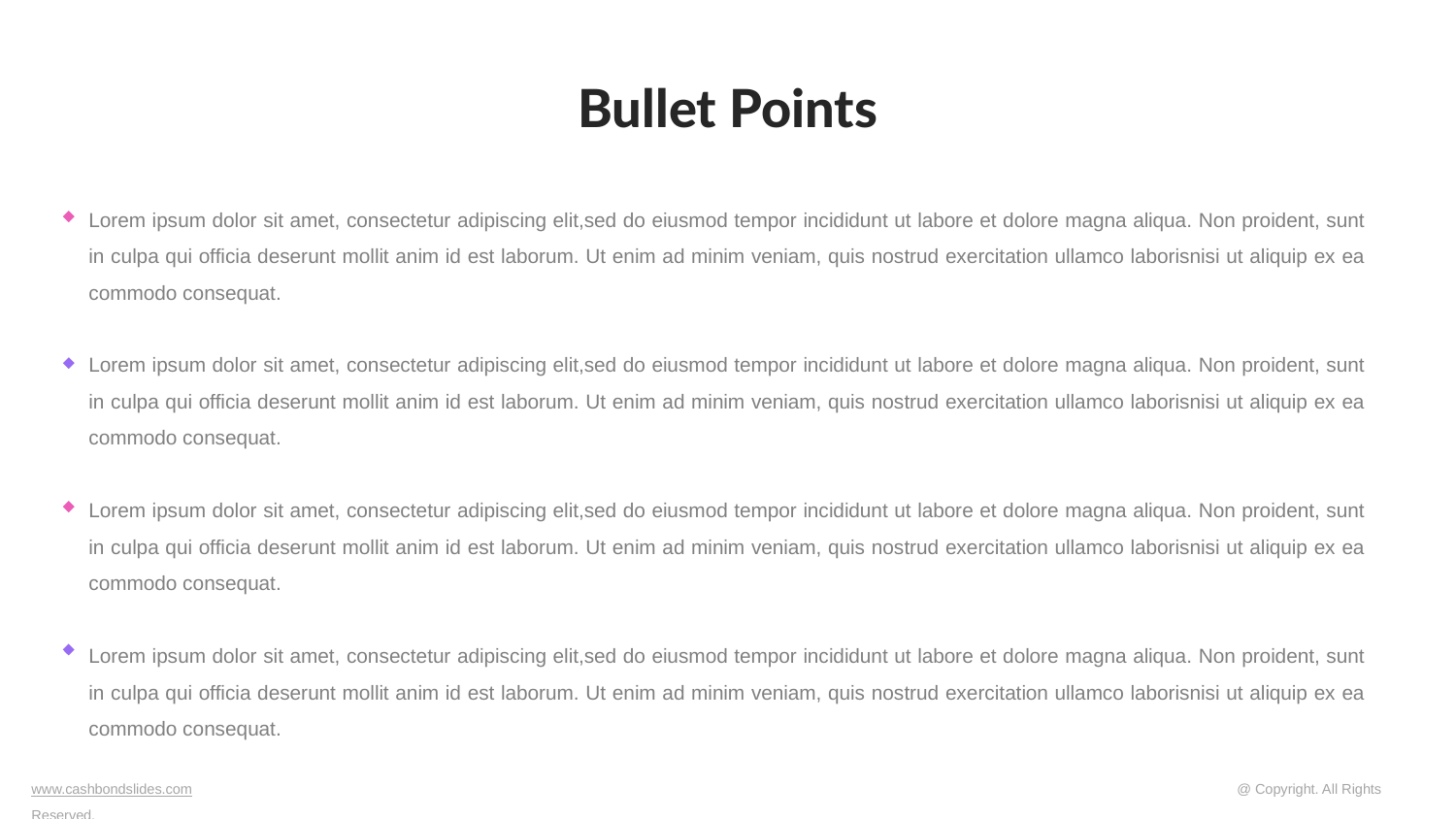

Bullet Points
Lorem ipsum dolor sit amet, consectetur adipiscing elit,sed do eiusmod tempor incididunt ut labore et dolore magna aliqua. Non proident, sunt in culpa qui officia deserunt mollit anim id est laborum. Ut enim ad minim veniam, quis nostrud exercitation ullamco laborisnisi ut aliquip ex ea commodo consequat.

Lorem ipsum dolor sit amet, consectetur adipiscing elit,sed do eiusmod tempor incididunt ut labore et dolore magna aliqua. Non proident, sunt in culpa qui officia deserunt mollit anim id est laborum. Ut enim ad minim veniam, quis nostrud exercitation ullamco laborisnisi ut aliquip ex ea commodo consequat.

Lorem ipsum dolor sit amet, consectetur adipiscing elit,sed do eiusmod tempor incididunt ut labore et dolore magna aliqua. Non proident, sunt in culpa qui officia deserunt mollit anim id est laborum. Ut enim ad minim veniam, quis nostrud exercitation ullamco laborisnisi ut aliquip ex ea commodo consequat.

Lorem ipsum dolor sit amet, consectetur adipiscing elit,sed do eiusmod tempor incididunt ut labore et dolore magna aliqua. Non proident, sunt in culpa qui officia deserunt mollit anim id est laborum. Ut enim ad minim veniam, quis nostrud exercitation ullamco laborisnisi ut aliquip ex ea commodo consequat.

www.cashbondslides.com	                                                                                                			                                                @ Copyright. All Rights Reserved.